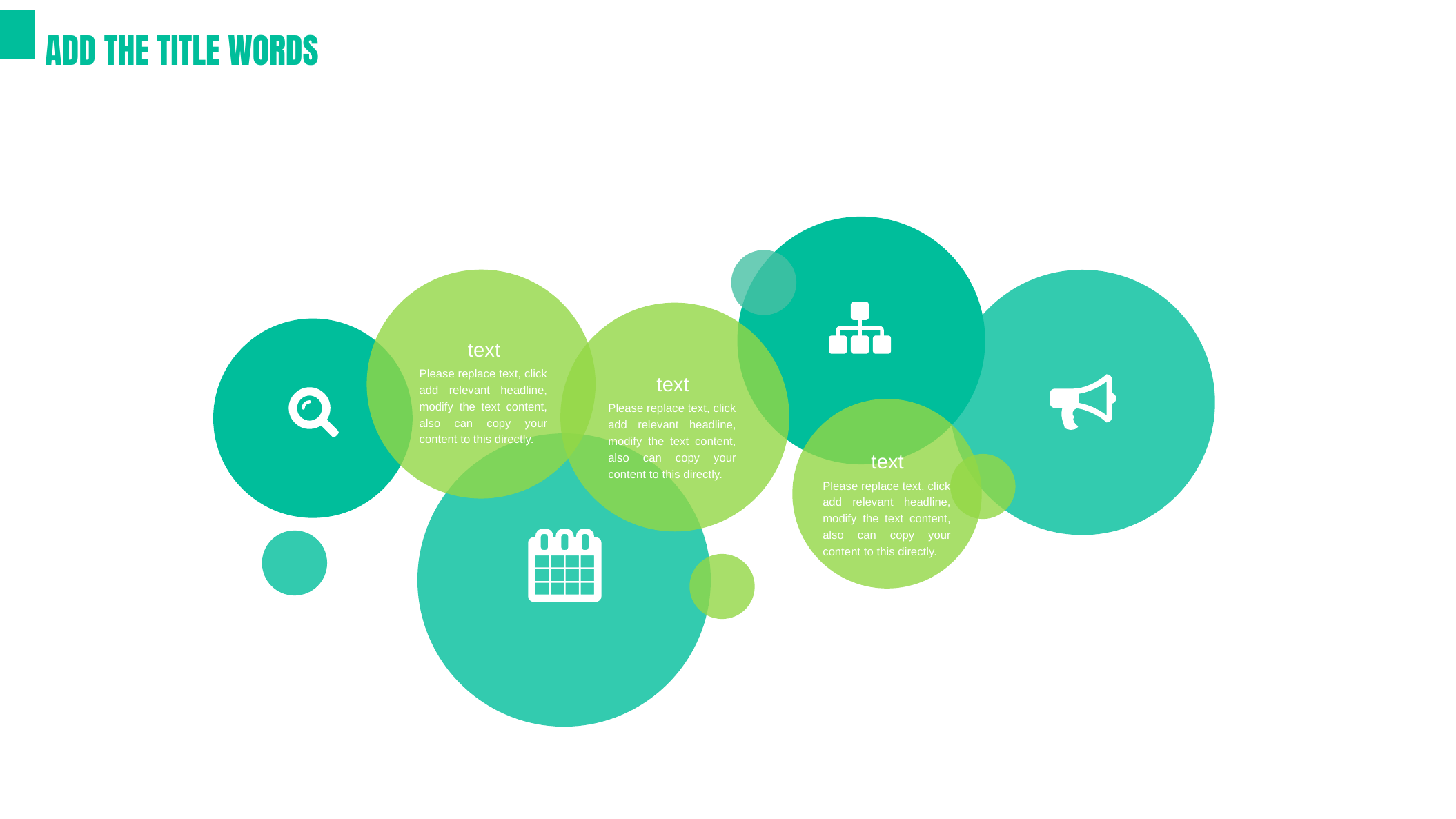

ADD THE TITLE WORDS

text

Please replace text, click add relevant headline, modify the text content, also can copy your content to this directly.
text
Please replace text, click add relevant headline, modify the text content, also can copy your content to this directly.

text

Please replace text, click add relevant headline, modify the text content, also can copy your content to this directly.